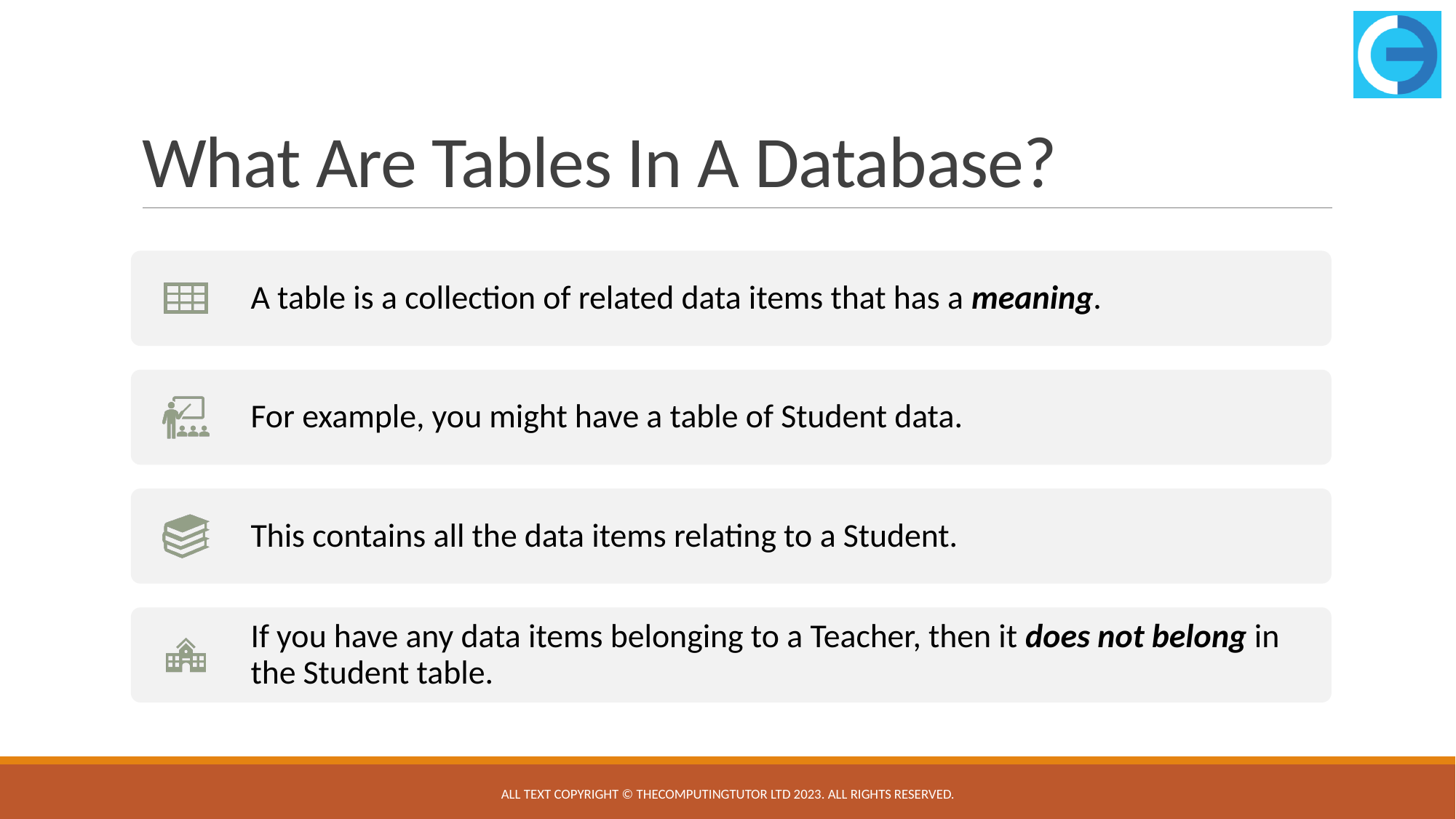

# What Are Tables In A Database?
A table is a collection of related data items that has a meaning.
For example, you might have a table of Student data.
This contains all the data items relating to a Student.
If you have any data items belonging to a Teacher, then it does not belong in the Student table.
All text copyright © TheComputingTutor Ltd 2023. All rights Reserved.